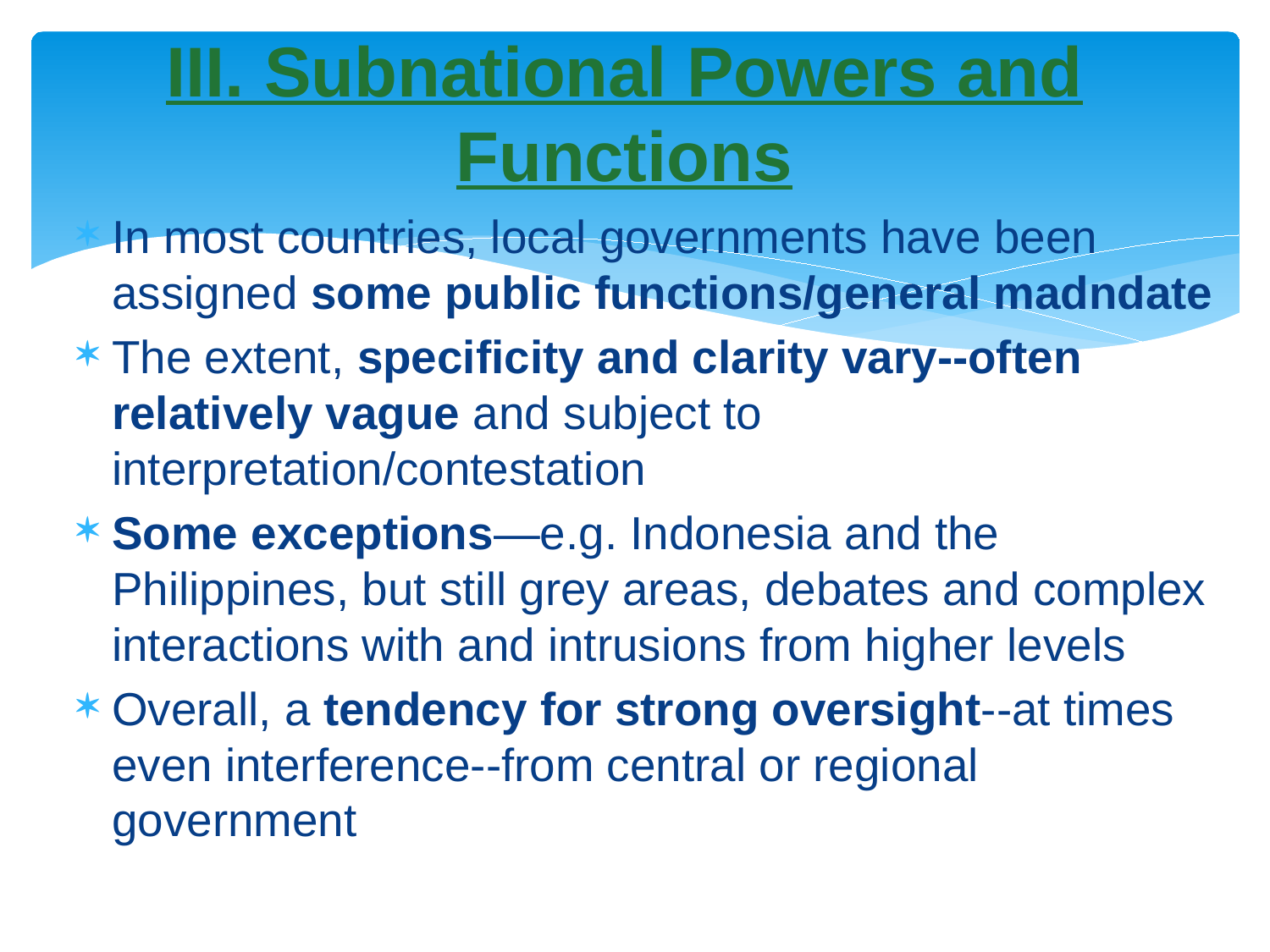

# III. Subnational Powers and Functions
In most countries, local governments have been assigned some public functions/general madndate
The extent, specificity and clarity vary--often relatively vague and subject to interpretation/contestation
Some exceptions—e.g. Indonesia and the Philippines, but still grey areas, debates and complex interactions with and intrusions from higher levels
Overall, a tendency for strong oversight--at times even interference--from central or regional government